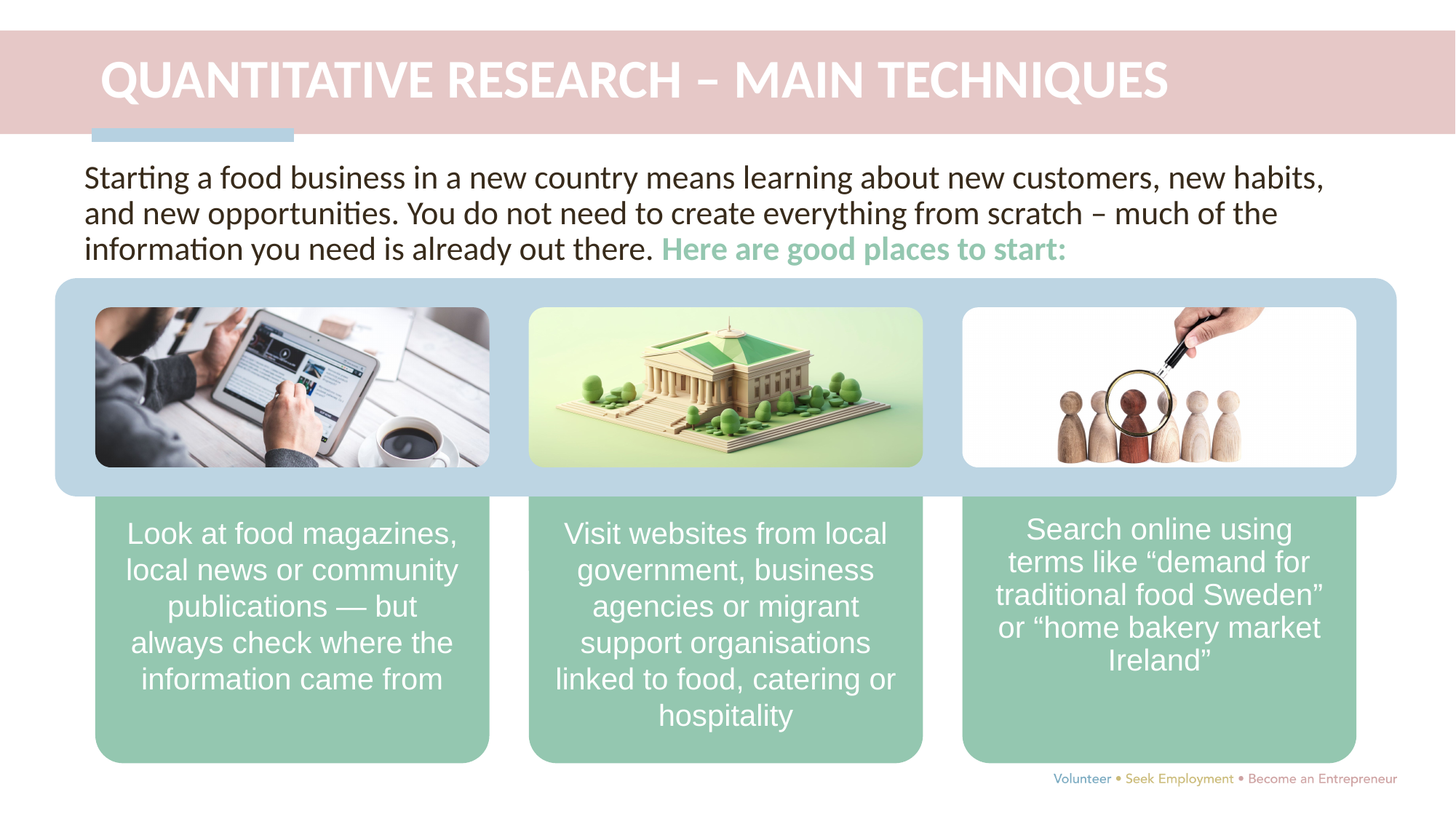

QUANTITATIVE RESEARCH – MAIN TECHNIQUES
Starting a food business in a new country means learning about new customers, new habits, and new opportunities. You do not need to create everything from scratch – much of the information you need is already out there. Here are good places to start:
Look at food magazines, local news or community publications — but always check where the information came from

Visit websites from local government, business agencies or migrant support organisations linked to food, catering or hospitality
Search online using terms like “demand for traditional food Sweden” or “home bakery market Ireland”